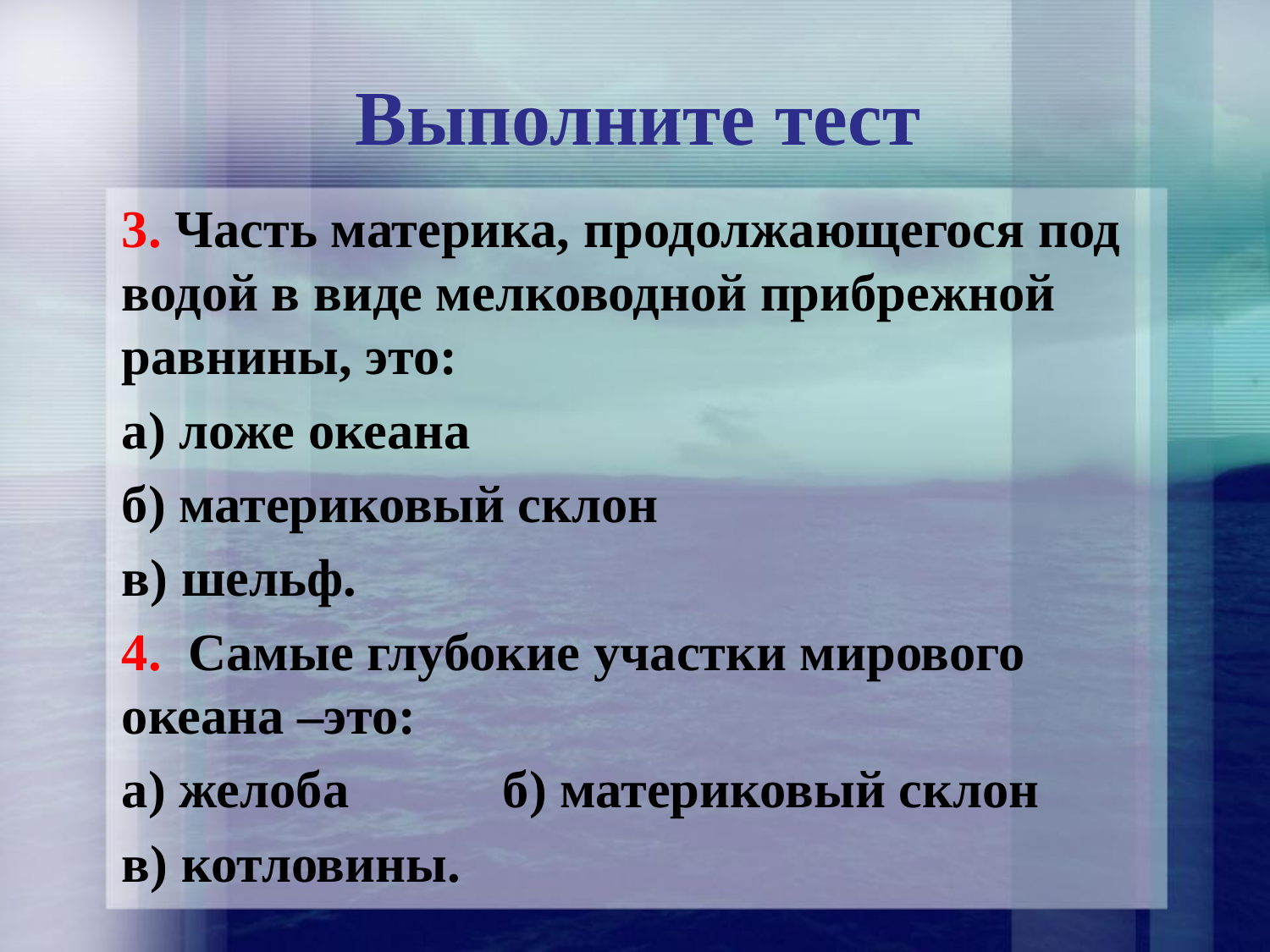

# Выполните тест
3. Часть материка, продолжающегося под водой в виде мелководной прибрежной равнины, это:
а) ложе океана
б) материковый склон
в) шельф.
4.  Самые глубокие участки мирового океана –это:
а) желоба		б) материковый склон
в) котловины.